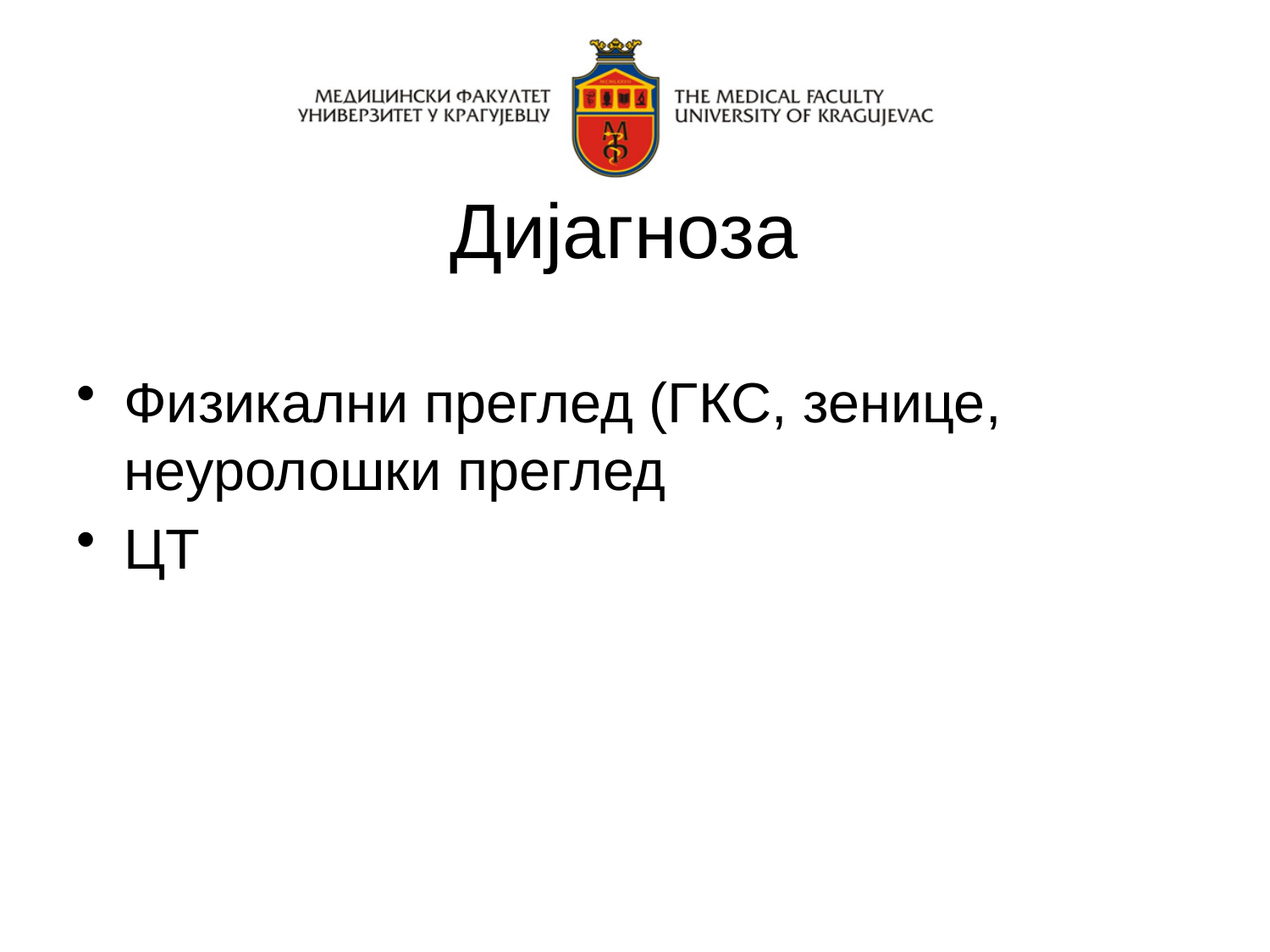

# Дијагноза
Физикални преглед (ГКС, зенице, неуролошки преглед
ЦТ